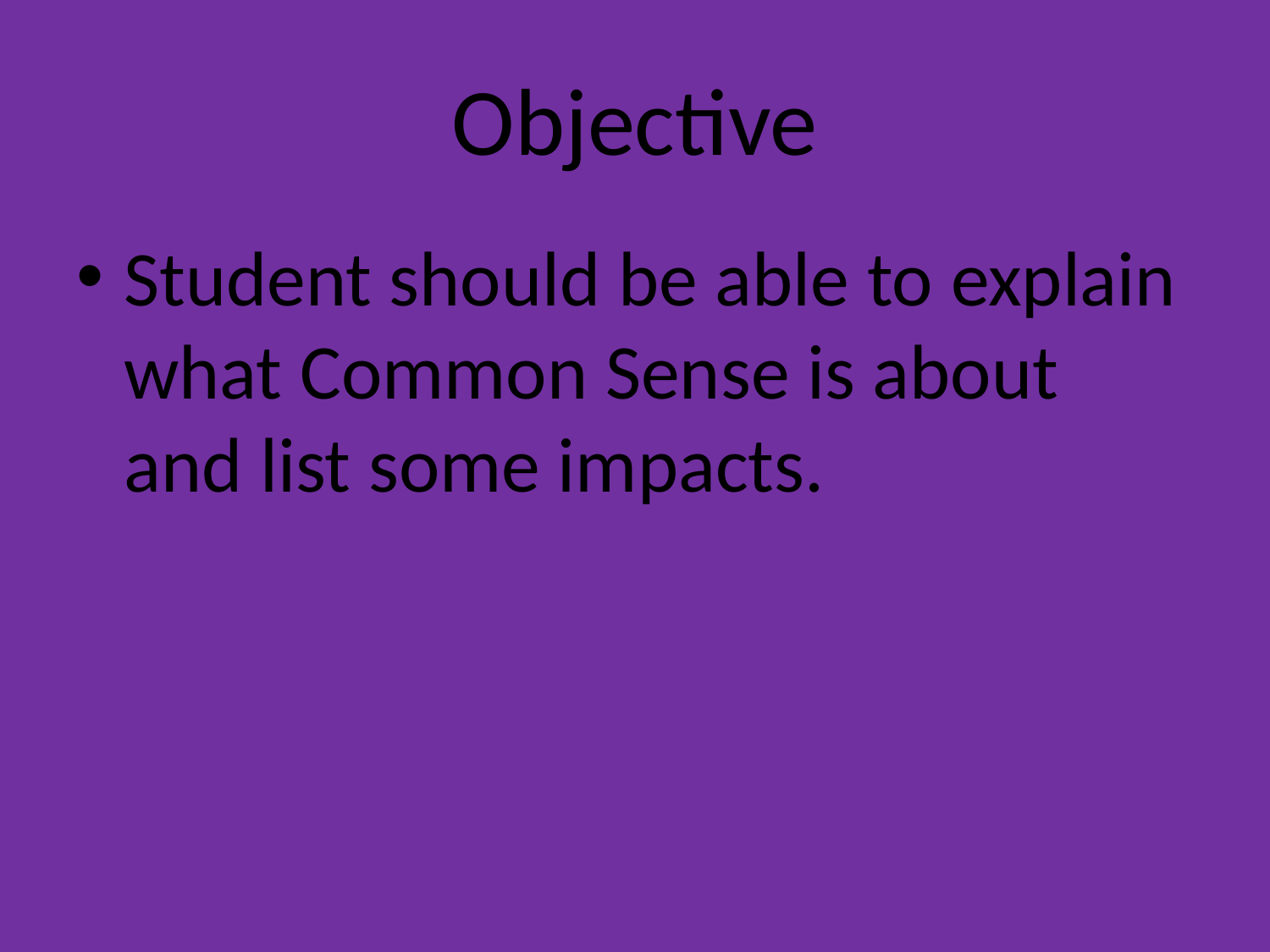

# Objective
Student should be able to explain what Common Sense is about and list some impacts.